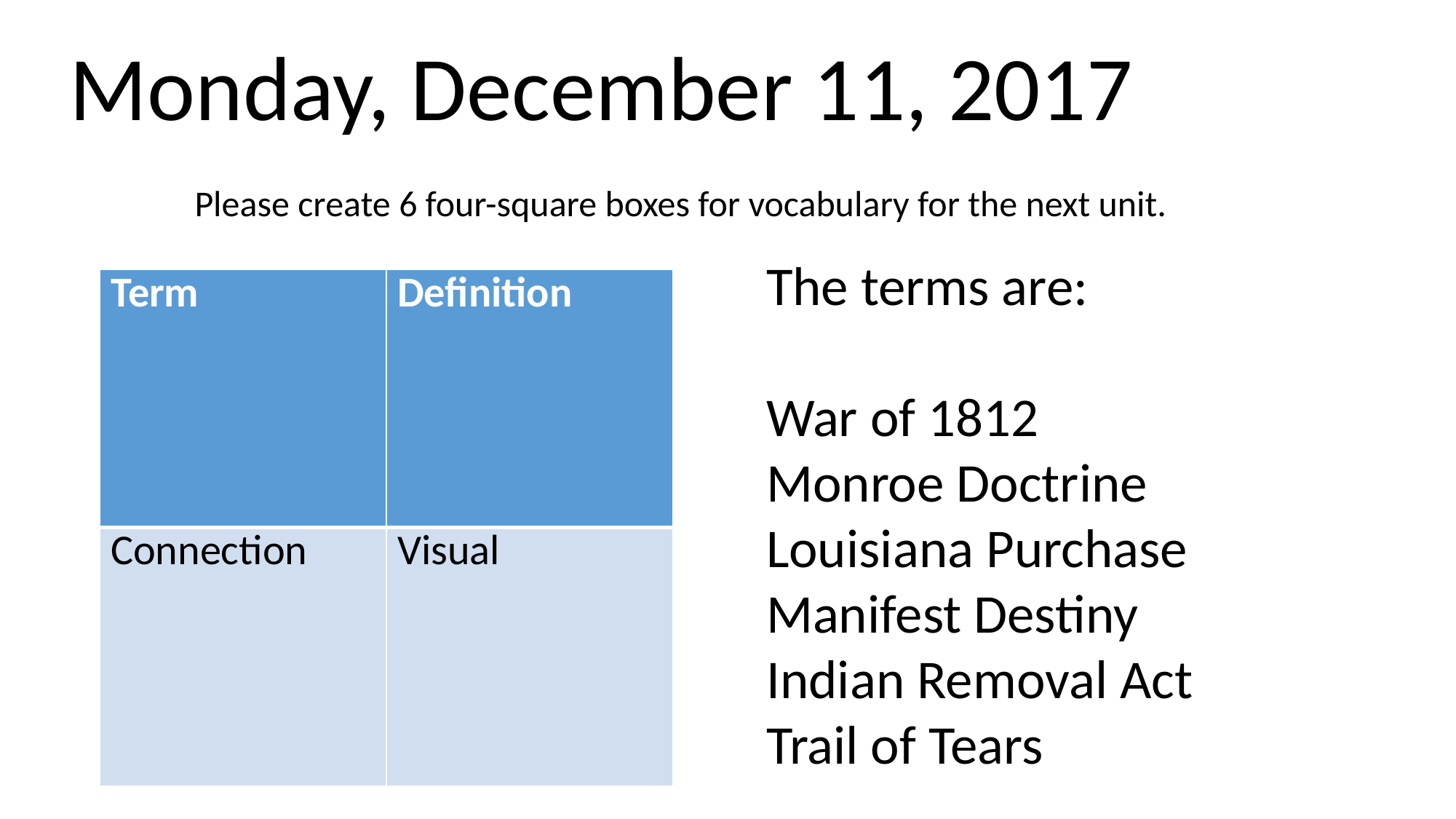

# Monday, December 11, 2017
Please create 6 four-square boxes for vocabulary for the next unit.

The terms are:

War of 1812
Monroe Doctrine
Louisiana Purchase
Manifest Destiny
Indian Removal Act
Trail of Tears

| Term | Definition |
| --- | --- |
| Connection | Visual |